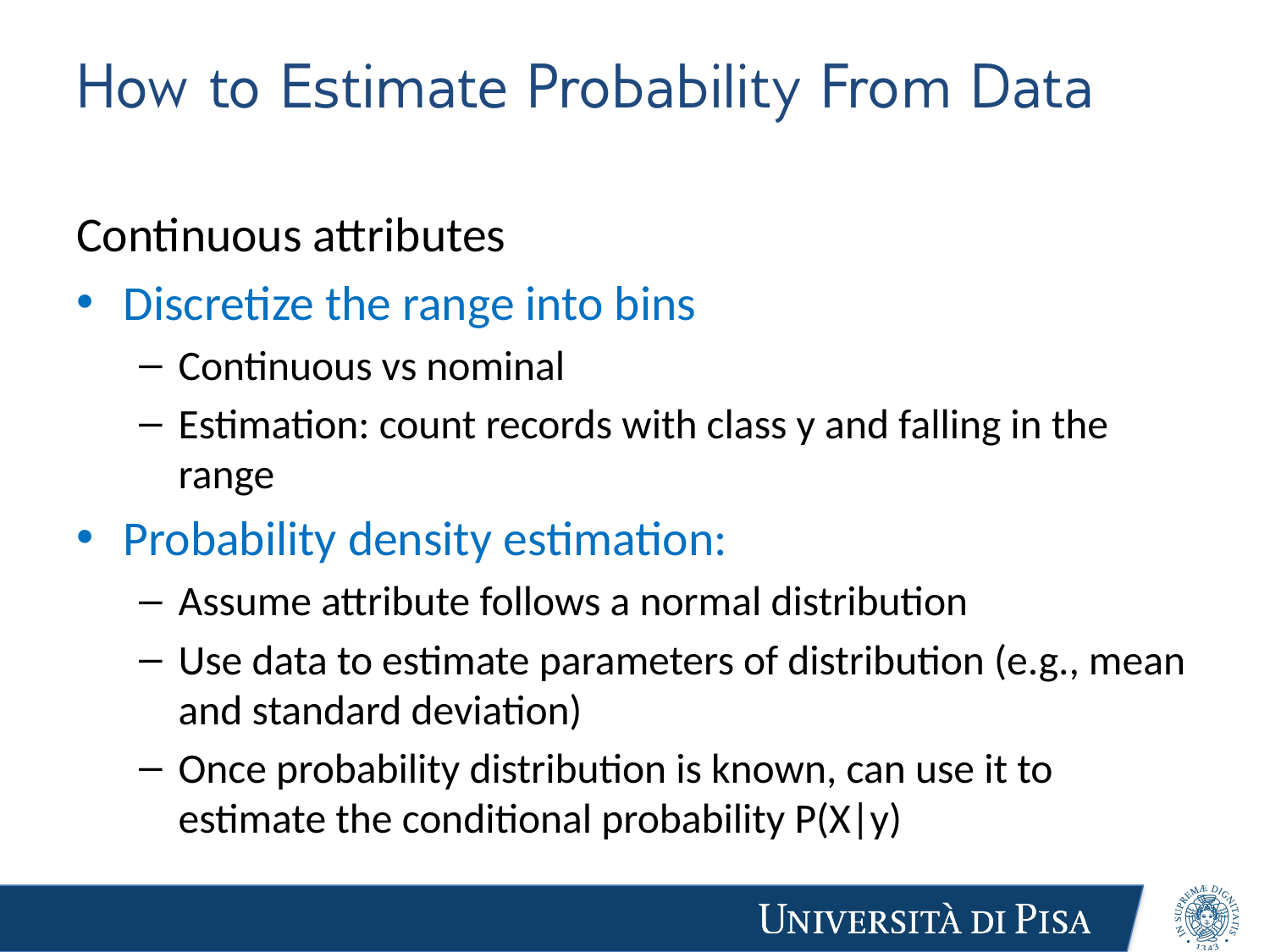

# How to Estimate Probability From Data
Continuous attributes
Discretize the range into bins
Continuous vs nominal
Estimation: count records with class y and falling in the range
Probability density estimation:
Assume attribute follows a normal distribution
Use data to estimate parameters of distribution (e.g., mean and standard deviation)
Once probability distribution is known, can use it to estimate the conditional probability P(X|y)